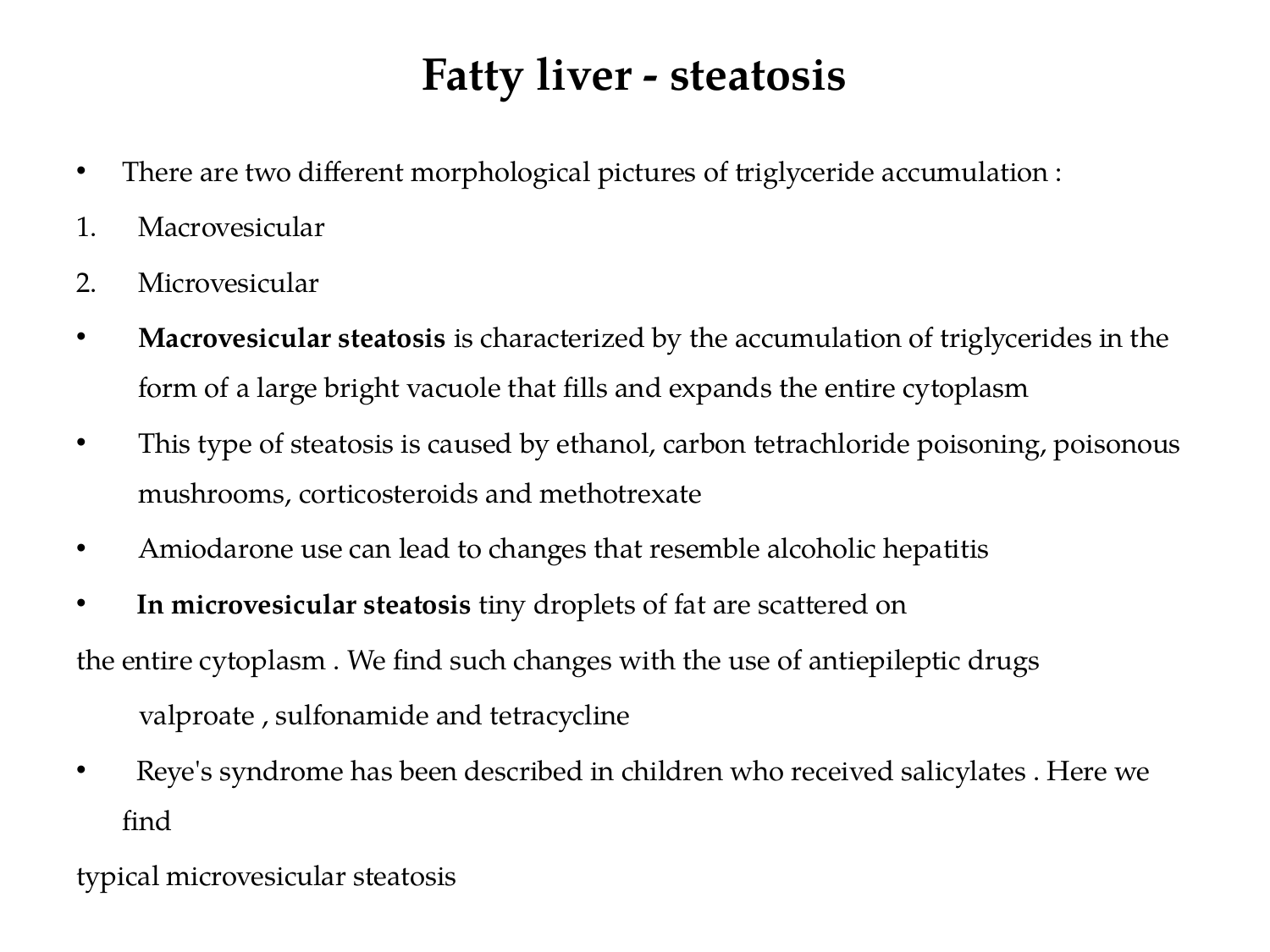

# Fatty liver - steatosis
There are two different morphological pictures of triglyceride accumulation :
Macrovesicular
Microvesicular
Macrovesicular steatosis is characterized by the accumulation of triglycerides in the form of a large bright vacuole that fills and expands the entire cytoplasm
This type of steatosis is caused by ethanol, carbon tetrachloride poisoning, poisonous mushrooms, corticosteroids and methotrexate
Amiodarone use can lead to changes that resemble alcoholic hepatitis
  In microvesicular steatosis tiny droplets of fat are scattered on
the entire cytoplasm . We find such changes with the use of antiepileptic drugs
         valproate , sulfonamide and tetracycline
  Reye's syndrome has been described in children who received salicylates . Here we find
typical microvesicular steatosis